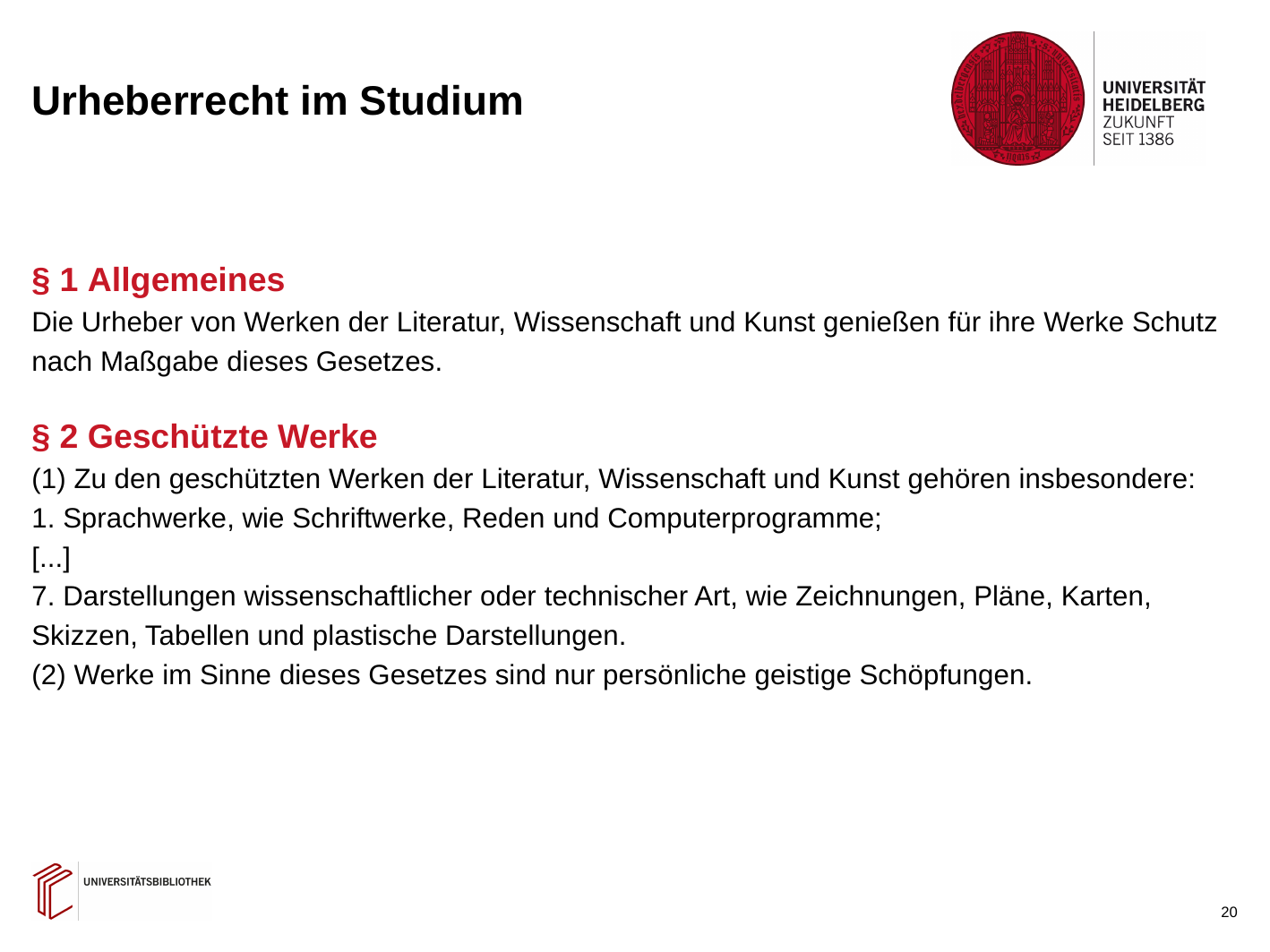

# Urheberrecht im Studium
§ 1 Allgemeines
Die Urheber von Werken der Literatur, Wissenschaft und Kunst genießen für ihre Werke Schutz nach Maßgabe dieses Gesetzes.

§ 2 Geschützte Werke
(1) Zu den geschützten Werken der Literatur, Wissenschaft und Kunst gehören insbesondere:
1. Sprachwerke, wie Schriftwerke, Reden und Computerprogramme;
[...]
7. Darstellungen wissenschaftlicher oder technischer Art, wie Zeichnungen, Pläne, Karten, Skizzen, Tabellen und plastische Darstellungen.
(2) Werke im Sinne dieses Gesetzes sind nur persönliche geistige Schöpfungen.

20